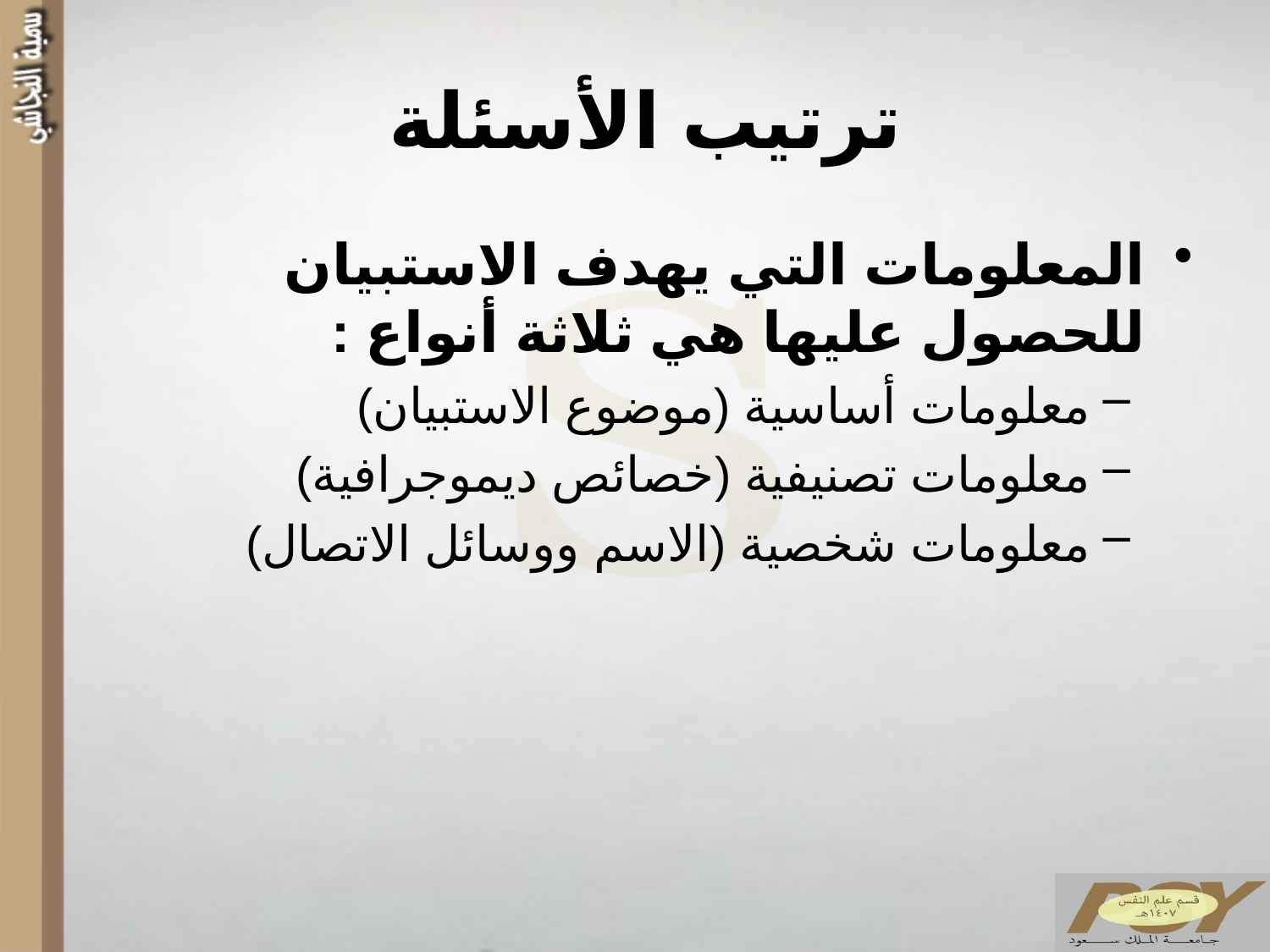

# ترتيب الأسئلة
المعلومات التي يهدف الاستبيان للحصول عليها هي ثلاثة أنواع :
معلومات أساسية (موضوع الاستبيان)
معلومات تصنيفية (خصائص ديموجرافية)
معلومات شخصية (الاسم ووسائل الاتصال)